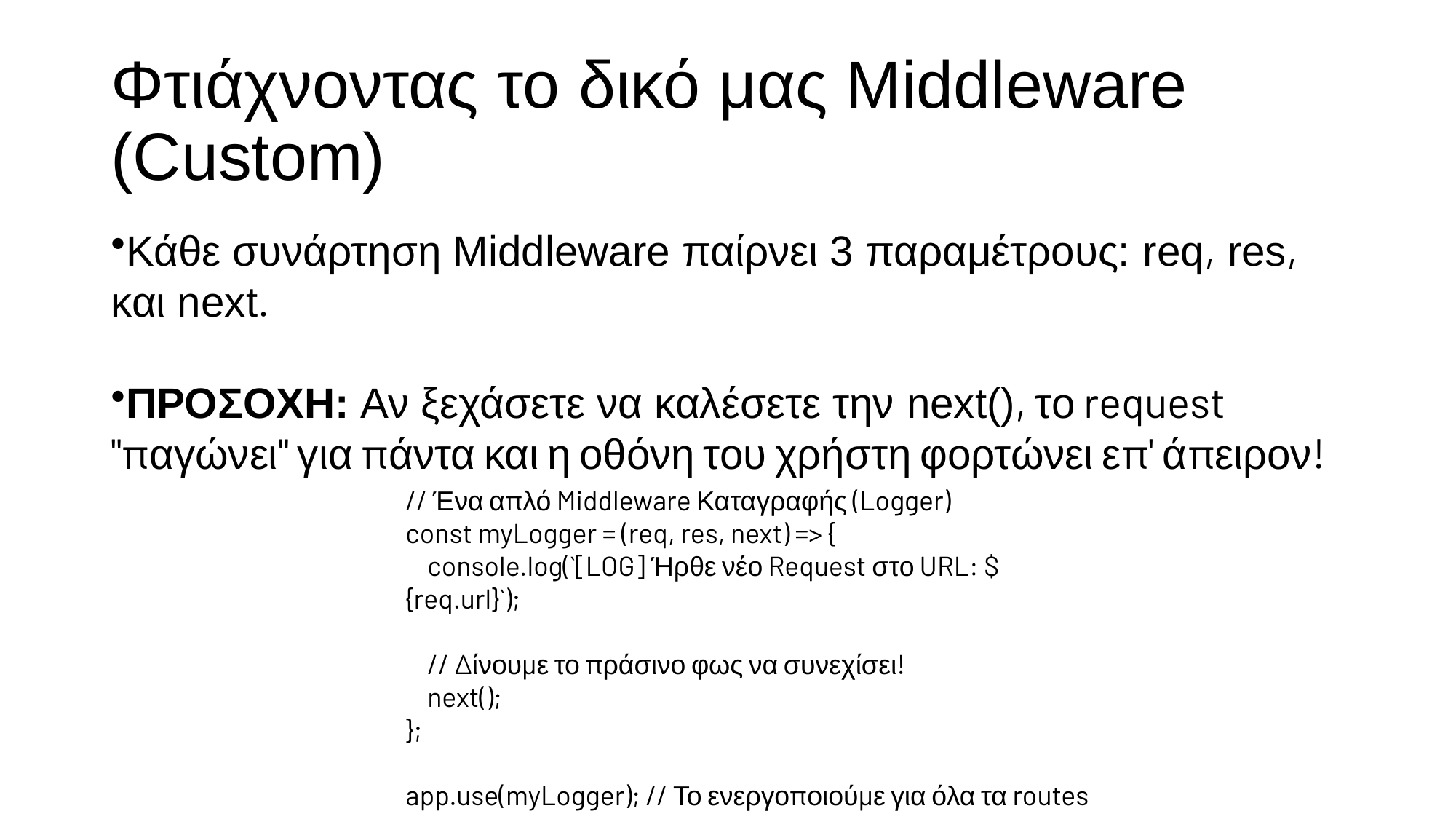

# Φτιάχνοντας το δικό μας Middleware (Custom)
Κάθε συνάρτηση Middleware παίρνει 3 παραμέτρους: req, res, και next.

ΠΡΟΣΟΧΗ: Αν ξεχάσετε να καλέσετε την next(), το request "παγώνει" για πάντα και η οθόνη του χρήστη φορτώνει επ' άπειρον!

// Ένα απλό Middleware Καταγραφής (Logger)
const myLogger = (req, res, next) => {
    console.log(`[LOG] Ήρθε νέο Request στο URL: ${req.url}`);

    // Δίνουμε το πράσινο φως να συνεχίσει!
    next();
};

app.use(myLogger); // Το ενεργοποιούμε για όλα τα routes